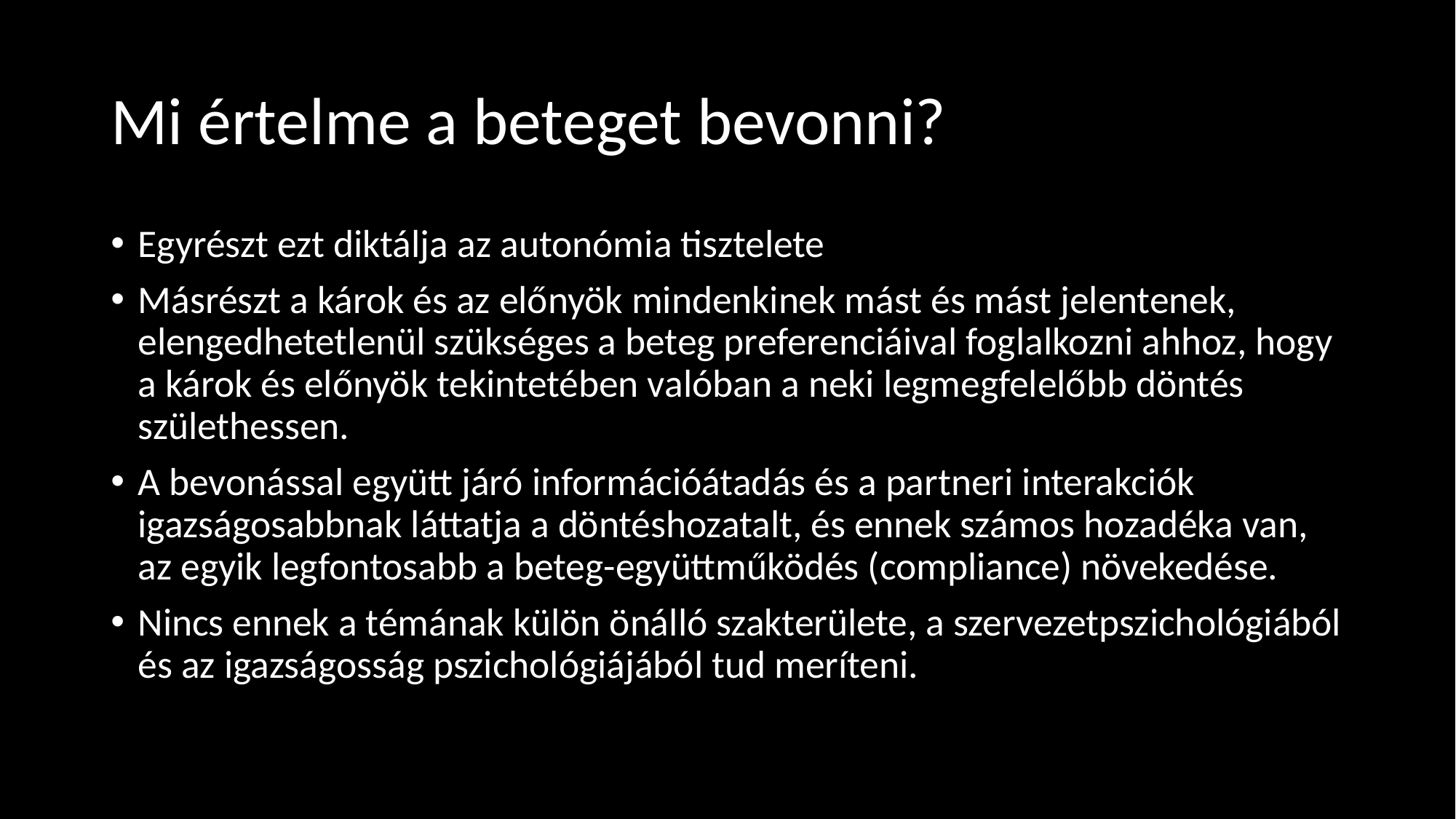

# Mi értelme a beteget bevonni?
Egyrészt ezt diktálja az autonómia tisztelete
Másrészt a károk és az előnyök mindenkinek mást és mást jelentenek, elengedhetetlenül szükséges a beteg preferenciáival foglalkozni ahhoz, hogy a károk és előnyök tekintetében valóban a neki legmegfelelőbb döntés születhessen.
A bevonással együtt járó információátadás és a partneri interakciók igazságosabbnak láttatja a döntéshozatalt, és ennek számos hozadéka van, az egyik legfontosabb a beteg-együttműködés (compliance) növekedése.
Nincs ennek a témának külön önálló szakterülete, a szervezetpszichológiából és az igazságosság pszichológiájából tud meríteni.